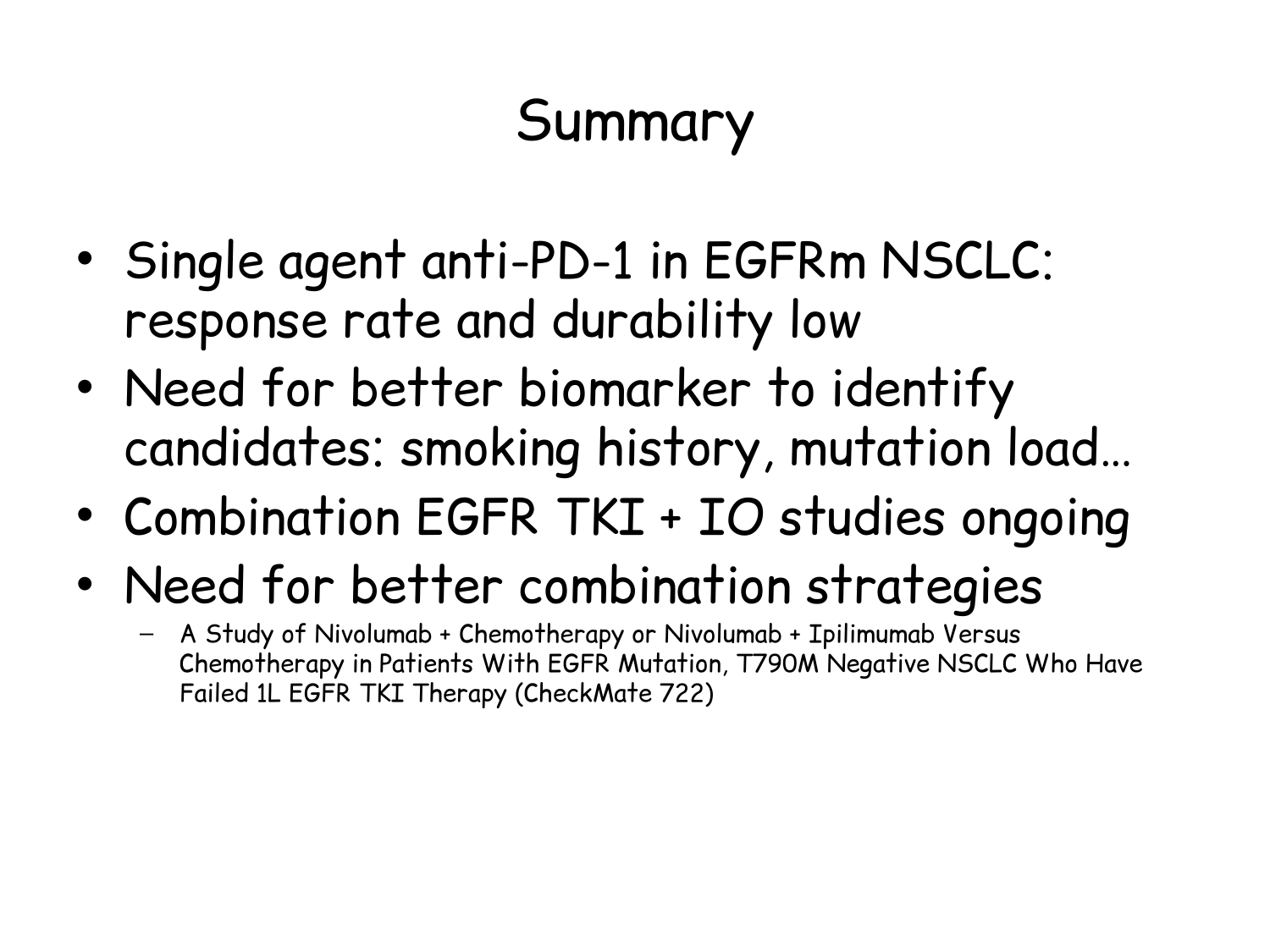

# Summary
Single agent anti-PD-1 in EGFRm NSCLC: response rate and durability low
Need for better biomarker to identify candidates: smoking history, mutation load…
Combination EGFR TKI + IO studies ongoing
Need for better combination strategies
A Study of Nivolumab + Chemotherapy or Nivolumab + Ipilimumab Versus Chemotherapy in Patients With EGFR Mutation, T790M Negative NSCLC Who Have Failed 1L EGFR TKI Therapy (CheckMate 722)